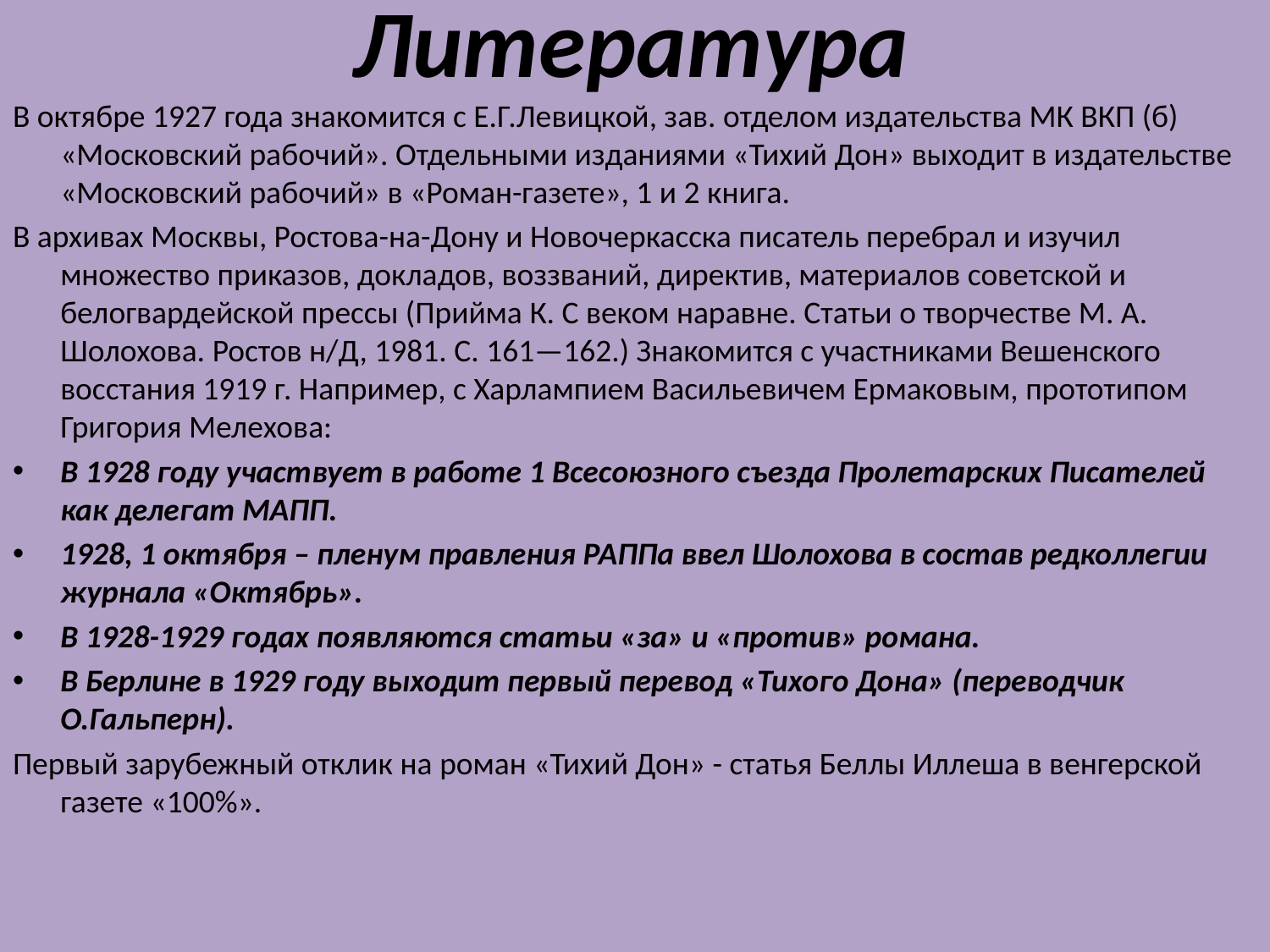

# Литература
В октябре 1927 года знакомится с Е.Г.Левицкой, зав. отделом издательства МК ВКП (б) «Московский рабочий». Отдельными изданиями «Тихий Дон» выходит в издательстве «Московский рабочий» в «Роман-газете», 1 и 2 книга.
В архивах Москвы, Ростова-на-Дону и Новочеркасска писатель перебрал и изучил множество приказов, докладов, воззваний, директив, материалов советской и белогвардейской прессы (Прийма К. С веком наравне. Статьи о творчестве М. А. Шолохова. Ростов н/Д, 1981. С. 161—162.) Знакомится с участниками Вешенского восстания 1919 г. Например, с Харлампием Васильевичем Ермаковым, прототипом Григория Мелехова:
В 1928 году участвует в работе 1 Всесоюзного съезда Пролетарских Писателей как делегат МАПП.
1928, 1 октября – пленум правления РАППа ввел Шолохова в состав редколлегии журнала «Октябрь».
В 1928-1929 годах появляются статьи «за» и «против» романа.
В Берлине в 1929 году выходит первый перевод «Тихого Дона» (переводчик О.Гальперн).
Первый зарубежный отклик на роман «Тихий Дон» - статья Беллы Иллеша в венгерской газете «100%».